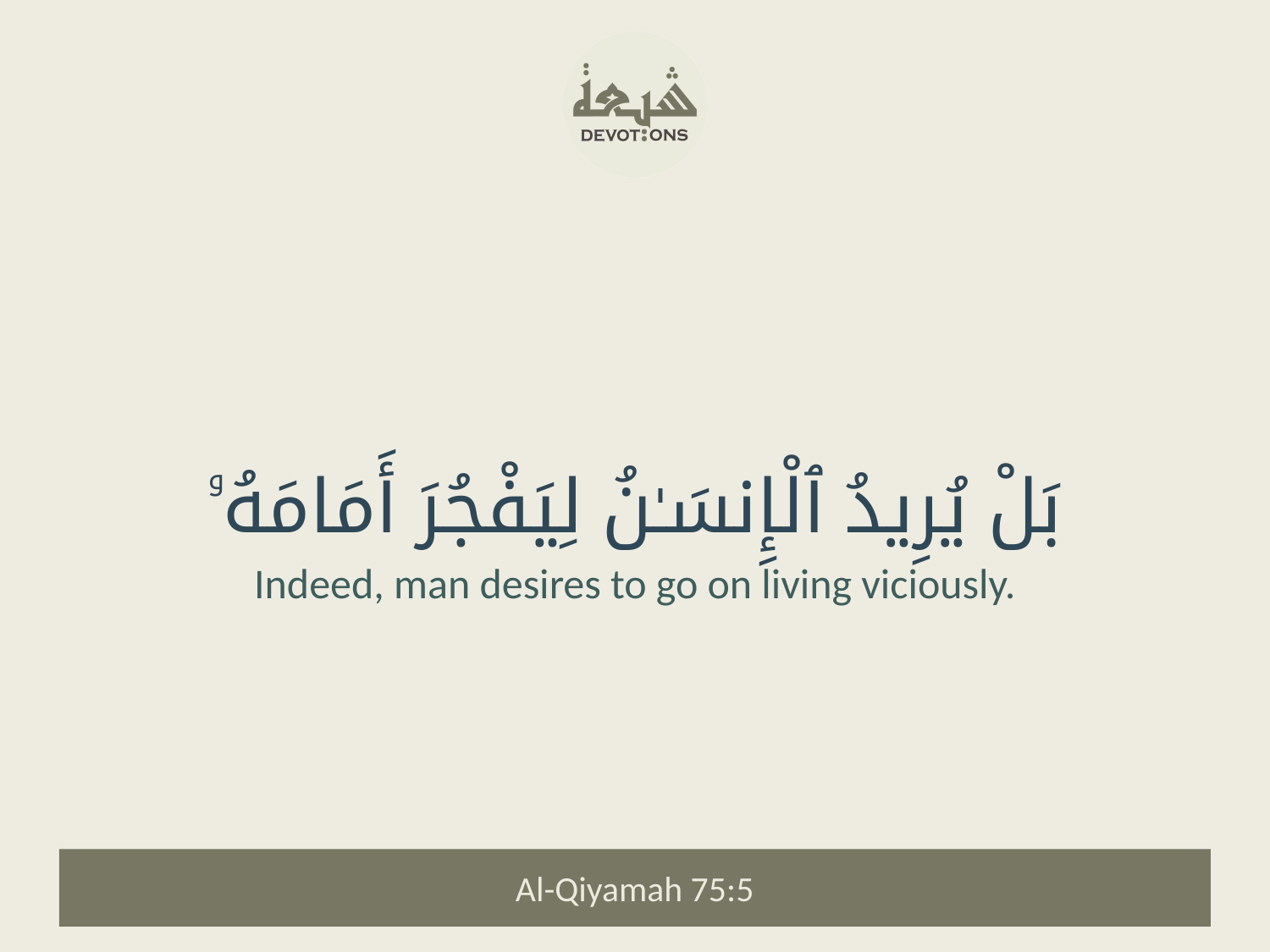

بَلْ يُرِيدُ ٱلْإِنسَـٰنُ لِيَفْجُرَ أَمَامَهُۥ
Indeed, man desires to go on living viciously.
Al-Qiyamah 75:5